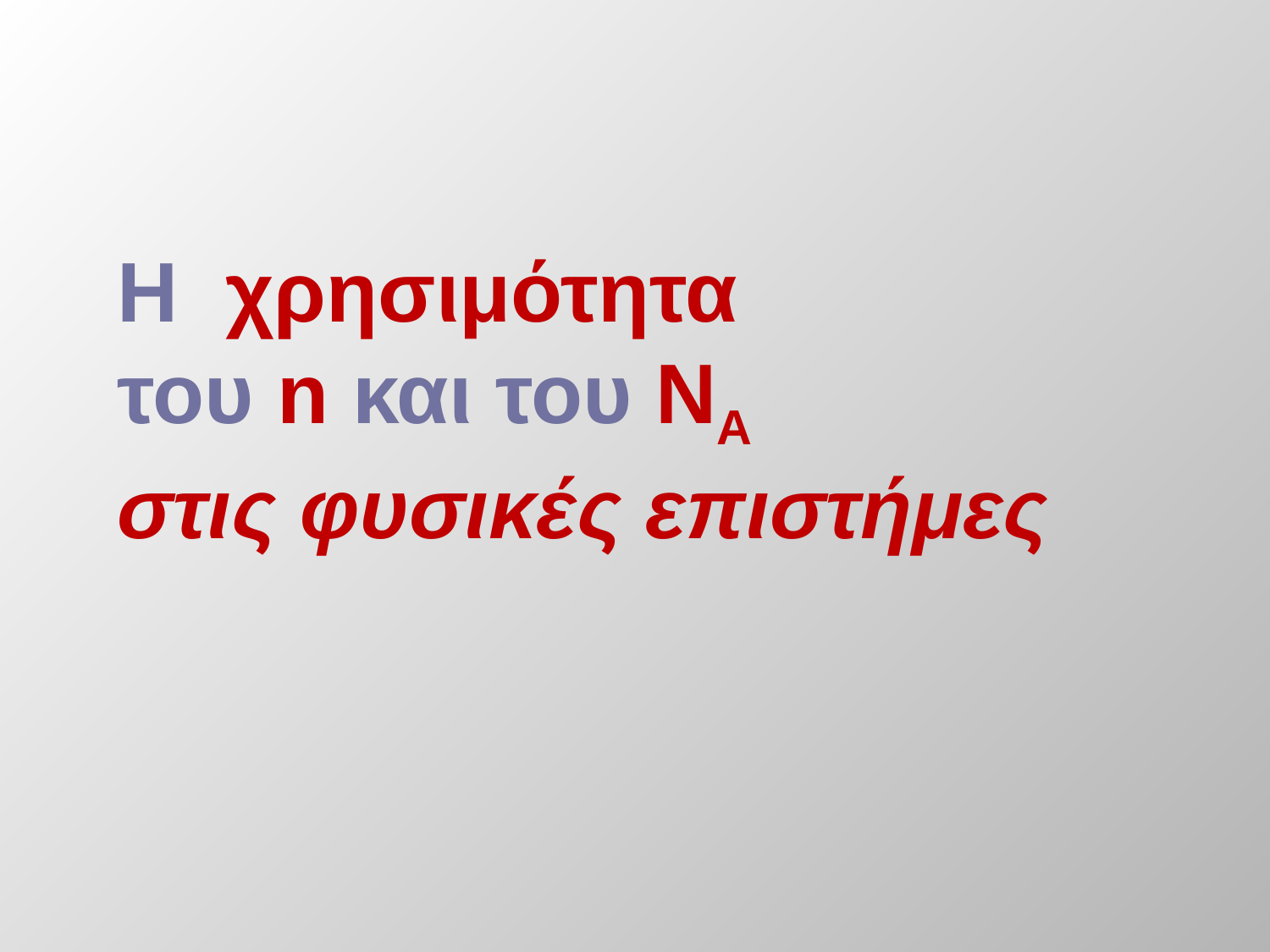

# Η  χρησιμότητα του n και του ΝΑ στις φυσικές επιστήμες